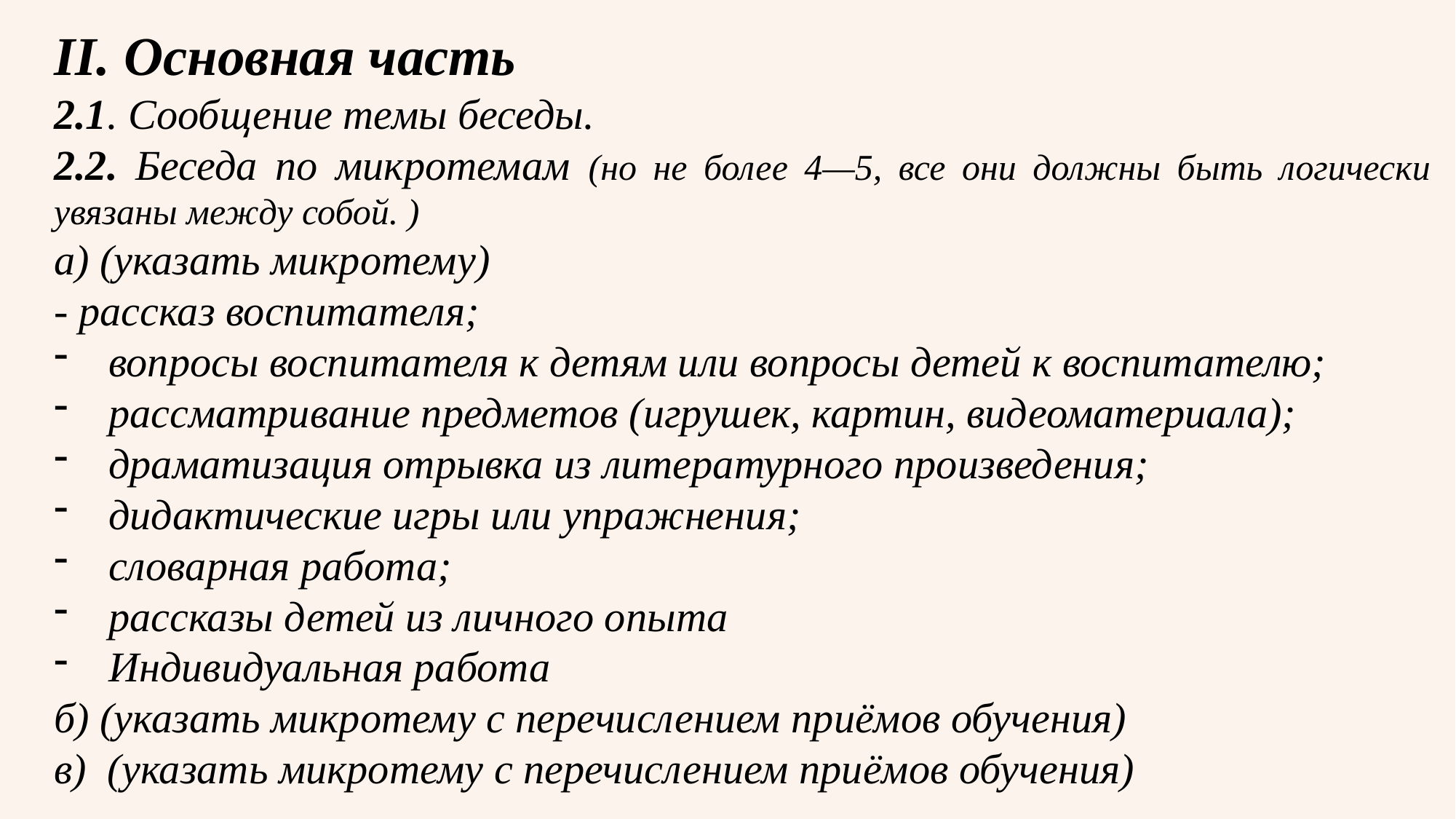

II. Основная часть
2.1. Сообщение темы беседы.
2.2. Беседа по микротемам (но не более 4—5, все они должны быть логически увязаны между собой. )
а) (указать микротему)
- рассказ воспитателя;
вопросы воспитателя к детям или вопросы детей к воспитателю;
рассматривание предметов (игрушек, картин, видеоматериала);
драматизация отрывка из литературного произведения;
дидактические игры или упражнения;
словарная работа;
рассказы детей из личного опыта
Индивидуальная работа
б) (указать микротему с перечислением приёмов обучения)
в)  (указать микротему с перечислением приёмов обучения)